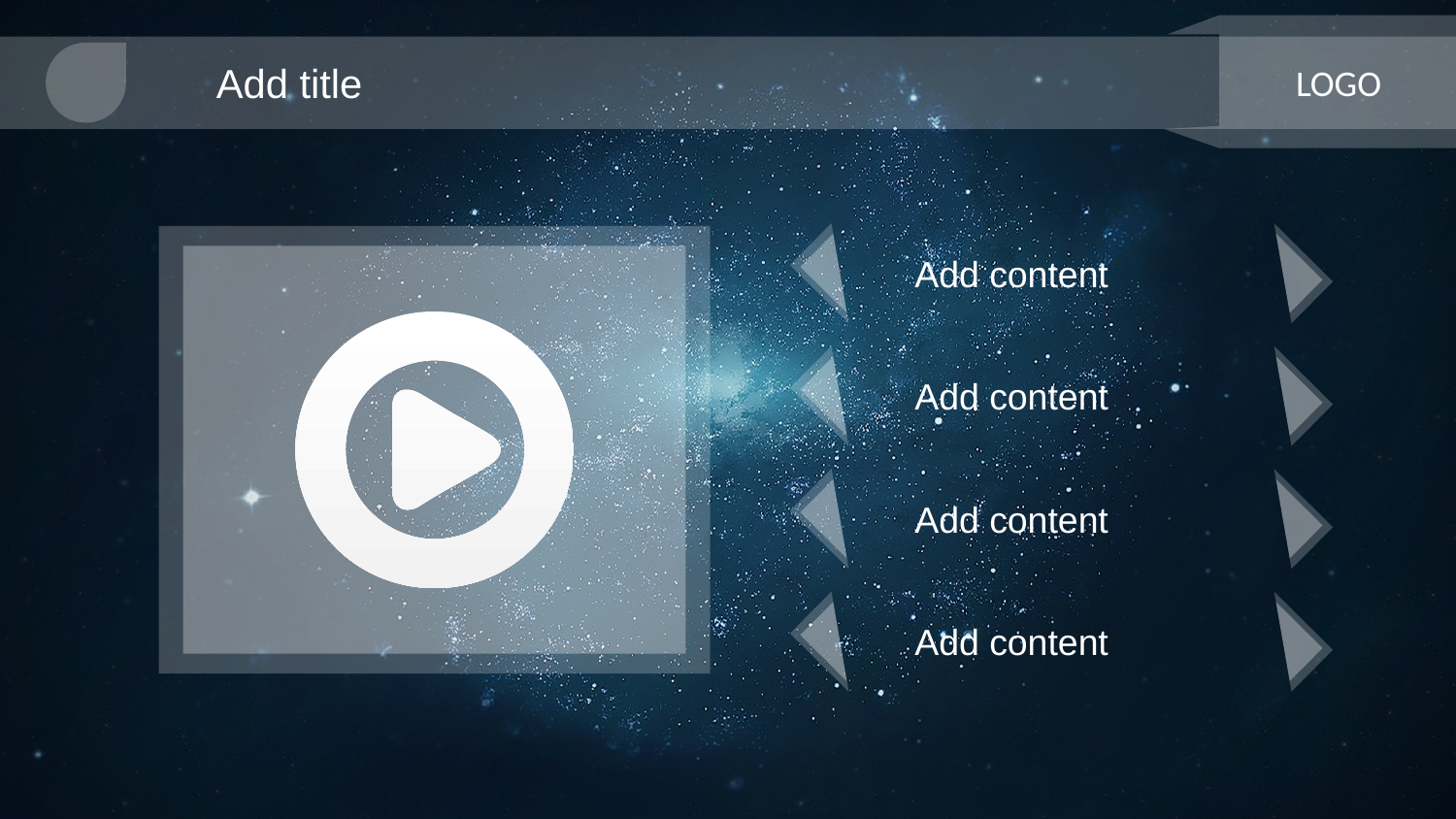

Add title
LOGO

Add content

Add content

Add content

Add content